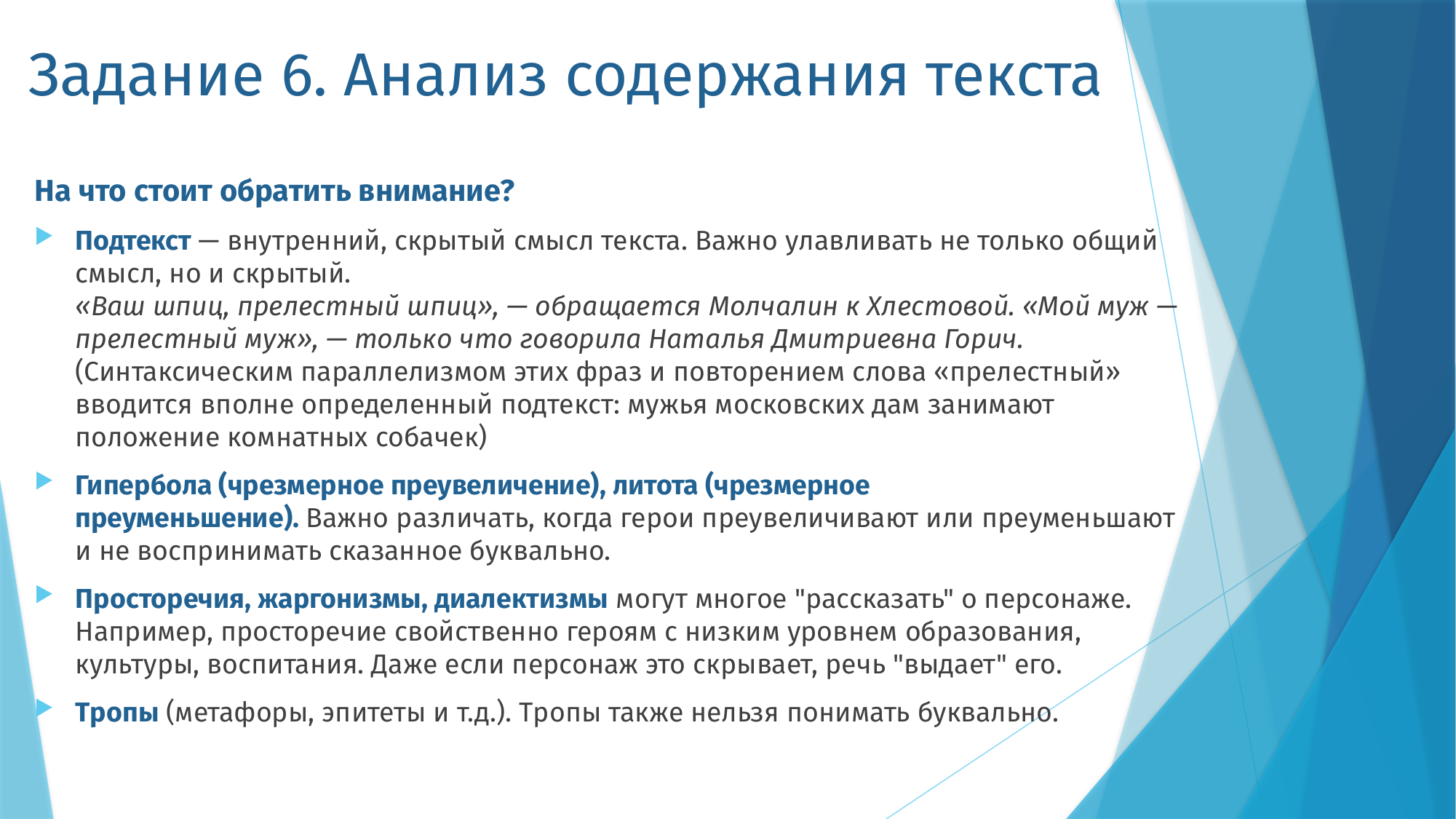

Задание 6. Анализ содержания текста
На что стоит обратить внимание?
Подтекст — внутренний, скрытый смысл текста. Важно улавливать не только общий смысл, но и скрытый.
«Ваш шпиц, прелестный шпиц», — обращается Молчалин к Хлестовой. «Мой муж — прелестный муж», — только что говорила Наталья Дмитриевна Горич. 
(Синтаксическим параллелизмом этих фраз и повторением слова «прелестный» вводится вполне определенный подтекст: мужья московских дам занимают положение комнатных собачек)
Гипербола (чрезмерное преувеличение), литота (чрезмерное преуменьшение). Важно различать, когда герои преувеличивают или преуменьшают и не воспринимать сказанное буквально.
Просторечия, жаргонизмы, диалектизмы могут многое "рассказать" о персонаже. Например, просторечие свойственно героям с низким уровнем образования, культуры, воспитания. Даже если персонаж это скрывает, речь "выдает" его.
Тропы (метафоры, эпитеты и т.д.). Тропы также нельзя понимать буквально.